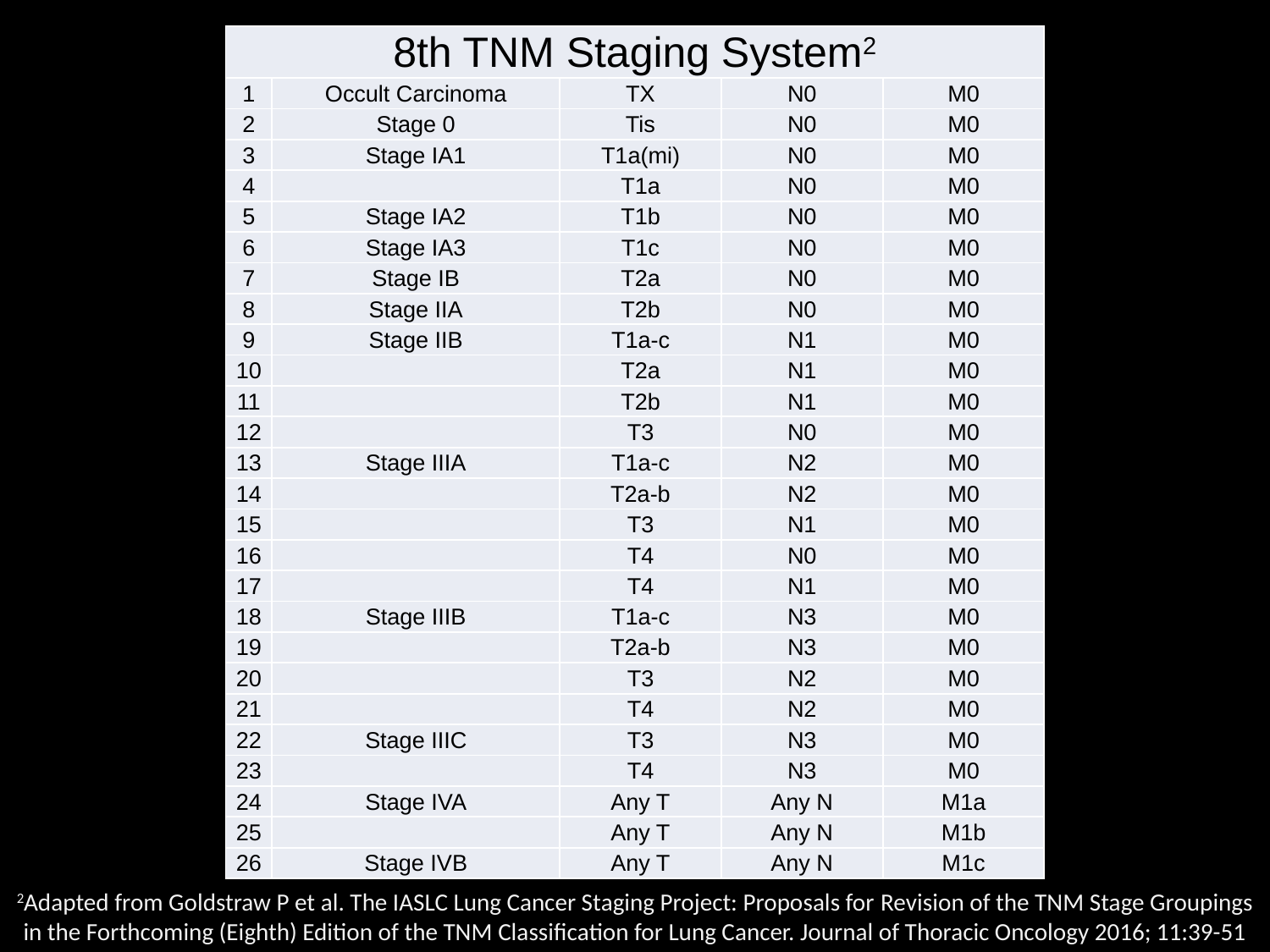

| 8th TNM Staging System2 |  |  |  |  |
| --- | --- | --- | --- | --- |
| 1 | Occult Carcinoma | TX | N0 | M0 |
| 2 | Stage 0 | Tis | N0 | M0 |
| 3 | Stage IA1 | T1a(mi) | N0 | M0 |
| 4 |  | T1a | N0 | M0 |
| 5 | Stage IA2 | T1b | N0 | M0 |
| 6 | Stage IA3 | T1c | N0 | M0 |
| 7 | Stage IB | T2a | N0 | M0 |
| 8 | Stage IIA | T2b | N0 | M0 |
| 9 | Stage IIB | T1a-c | N1 | M0 |
| 10 |  | T2a | N1 | M0 |
| 11 |  | T2b | N1 | M0 |
| 12 |  | T3 | N0 | M0 |
| 13 | Stage IIIA | T1a-c | N2 | M0 |
| 14 |  | T2a-b | N2 | M0 |
| 15 |  | T3 | N1 | M0 |
| 16 |  | T4 | N0 | M0 |
| 17 |  | T4 | N1 | M0 |
| 18 | Stage IIIB | T1a-c | N3 | M0 |
| 19 |  | T2a-b | N3 | M0 |
| 20 |  | T3 | N2 | M0 |
| 21 |  | T4 | N2 | M0 |
| 22 | Stage IIIC | T3 | N3 | M0 |
| 23 |  | T4 | N3 | M0 |
| 24 | Stage IVA | Any T | Any N | M1a |
| 25 |  | Any T | Any N | M1b |
| 26 | Stage IVB | Any T | Any N | M1c |
2Adapted from Goldstraw P et al. The IASLC Lung Cancer Staging Project: Proposals for Revision of the TNM Stage Groupings in the Forthcoming (Eighth) Edition of the TNM Classification for Lung Cancer. Journal of Thoracic Oncology 2016; 11:39-51